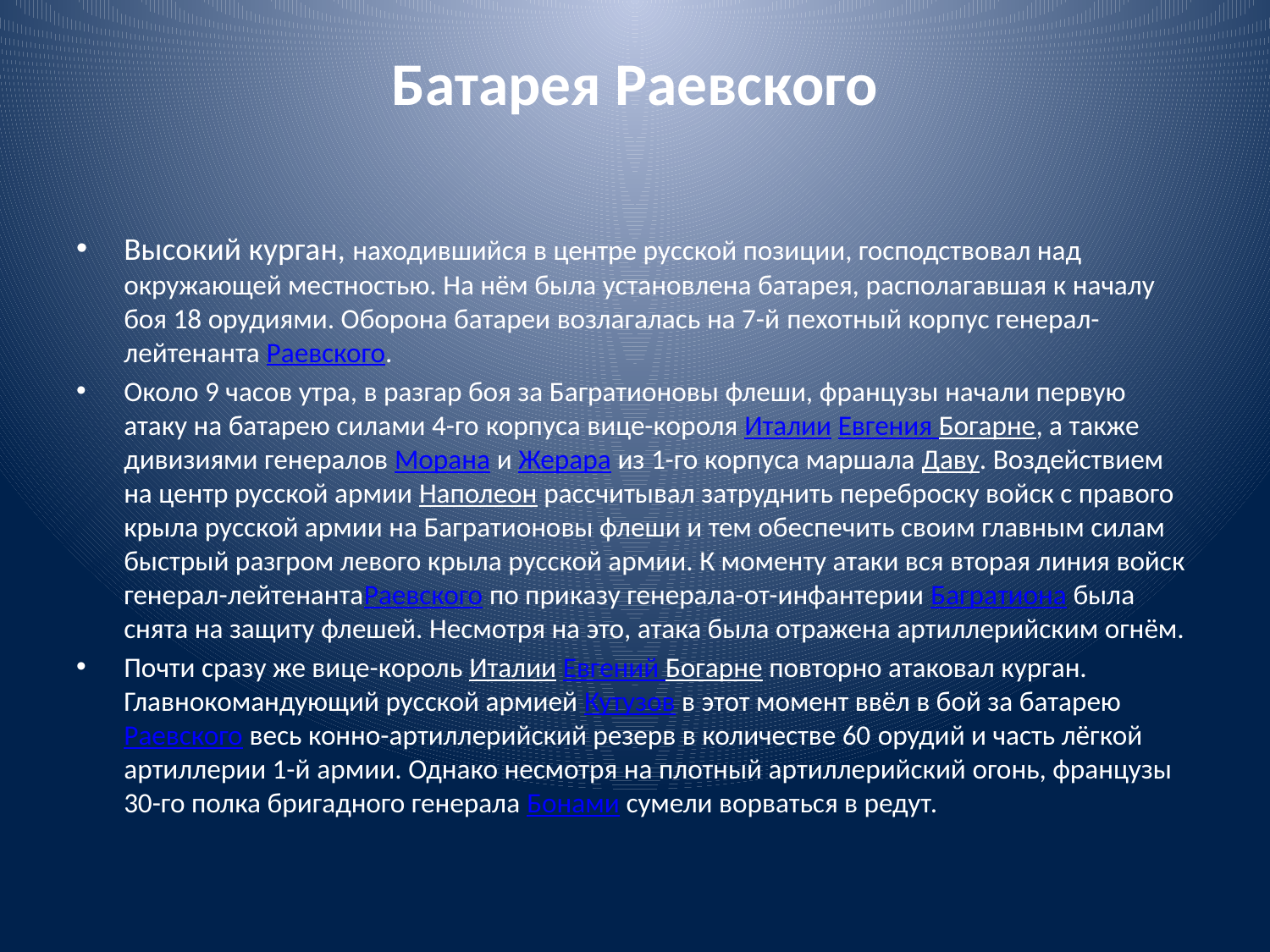

# Батарея Раевского
Высокий курган, находившийся в центре русской позиции, господствовал над окружающей местностью. На нём была установлена батарея, располагавшая к началу боя 18 орудиями. Оборона батареи возлагалась на 7-й пехотный корпус генерал-лейтенанта Раевского.
Около 9 часов утра, в разгар боя за Багратионовы флеши, французы начали первую атаку на батарею силами 4-го корпуса вице-короля Италии Евгения Богарне, а также дивизиями генералов Морана и Жерара из 1-го корпуса маршала Даву. Воздействием на центр русской армии Наполеон рассчитывал затруднить переброску войск с правого крыла русской армии на Багратионовы флеши и тем обеспечить своим главным силам быстрый разгром левого крыла русской армии. К моменту атаки вся вторая линия войск генерал-лейтенантаРаевского по приказу генерала-от-инфантерии Багратиона была снята на защиту флешей. Несмотря на это, атака была отражена артиллерийским огнём.
Почти сразу же вице-король Италии Евгений Богарне повторно атаковал курган. Главнокомандующий русской армией Кутузов в этот момент ввёл в бой за батарею Раевского весь конно-артиллерийский резерв в количестве 60 орудий и часть лёгкой артиллерии 1-й армии. Однако несмотря на плотный артиллерийский огонь, французы 30-го полка бригадного генерала Бонами сумели ворваться в редут.